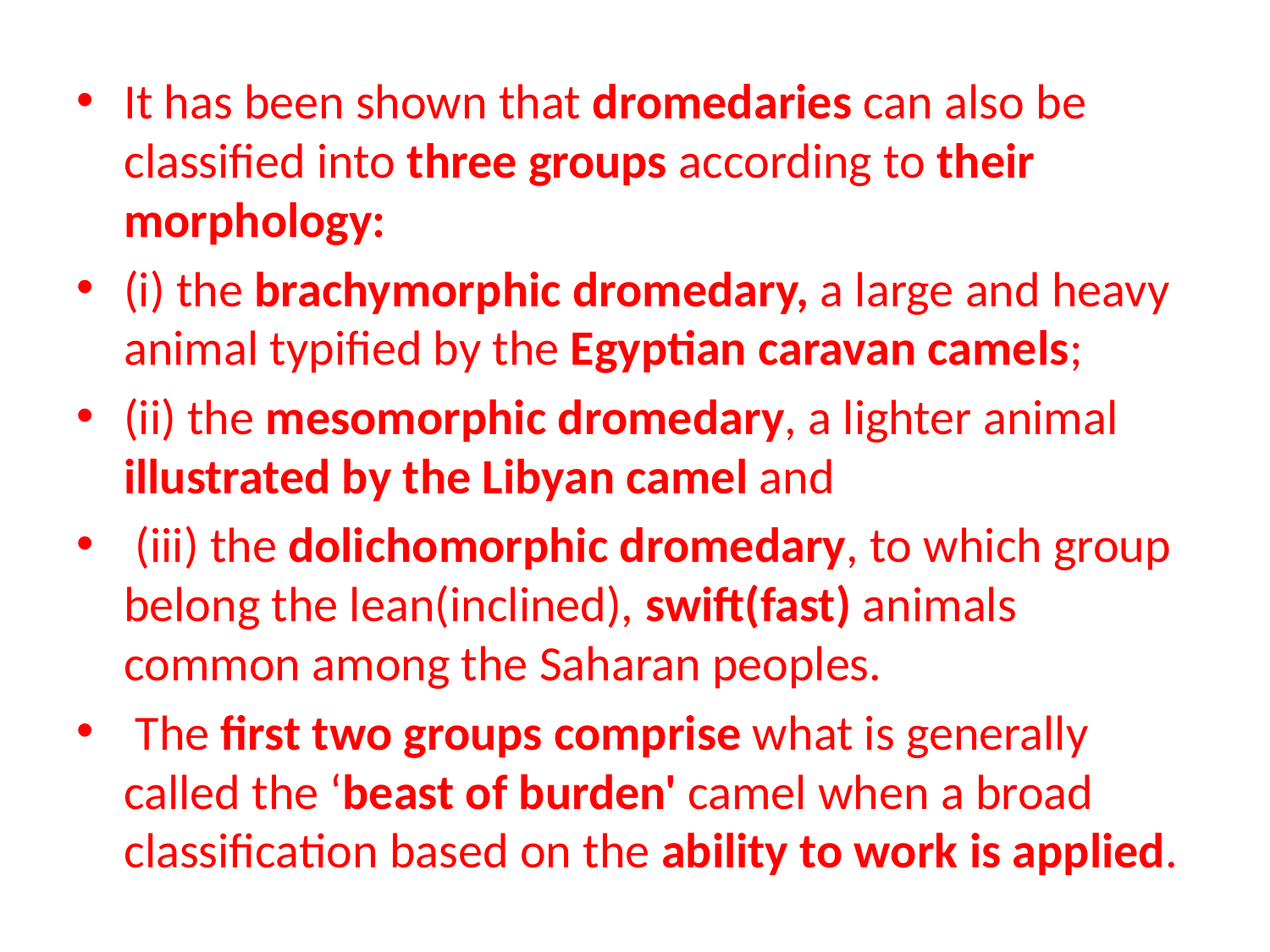

It has been shown that dromedaries can also be classified into three groups according to their morphology:
(i) the brachymorphic dromedary, a large and heavy animal typified by the Egyptian caravan camels;
(ii) the mesomorphic dromedary, a lighter animal illustrated by the Libyan camel and
 (iii) the dolichomorphic dromedary, to which group belong the lean(inclined), swift(fast) animals common among the Saharan peoples.
 The first two groups comprise what is generally called the ‘beast of burden' camel when a broad classification based on the ability to work is applied.